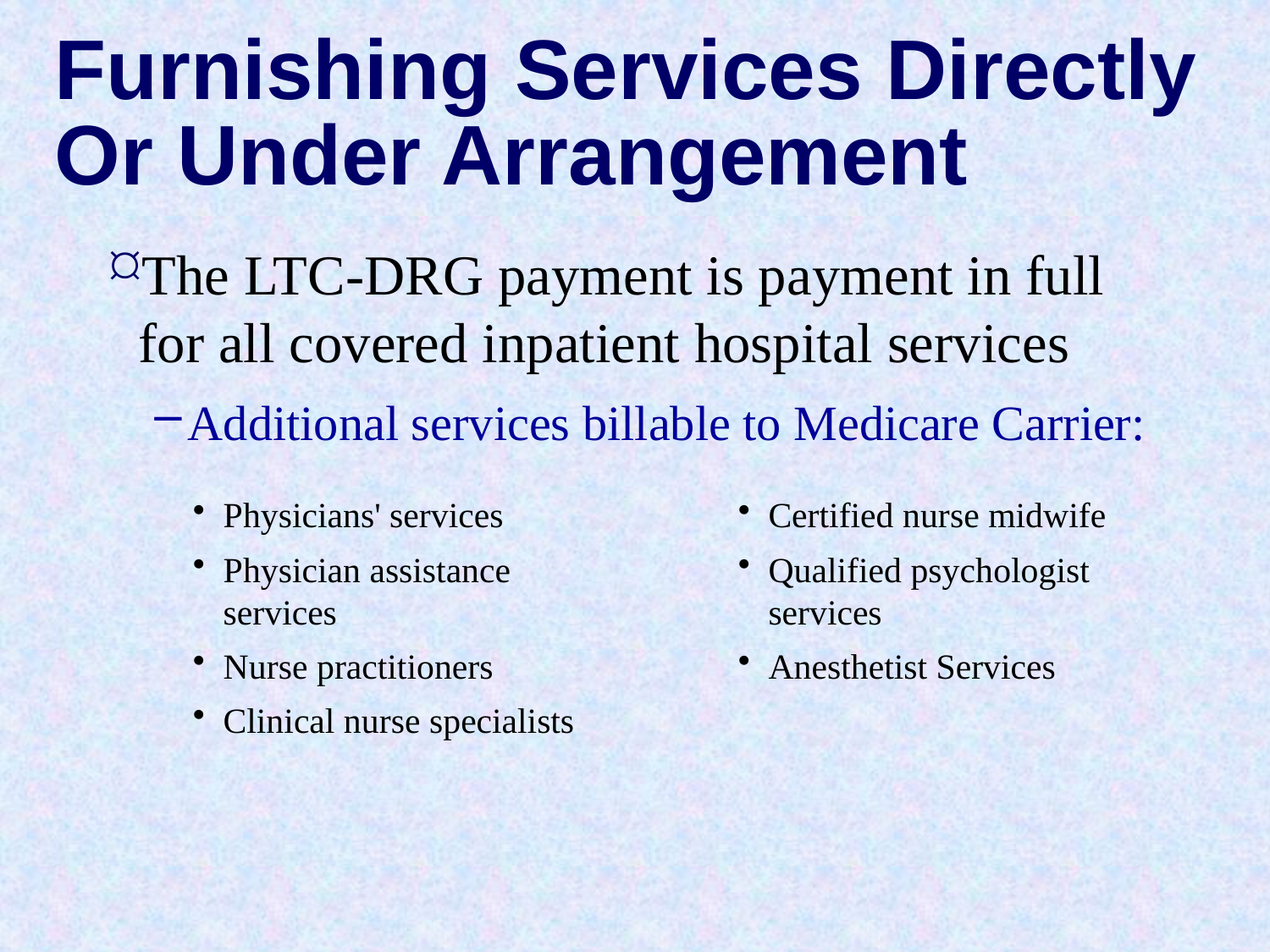

# Furnishing Services Directly Or Under Arrangement
The LTC-DRG payment is payment in full for all covered inpatient hospital services
Additional services billable to Medicare Carrier:
Physicians' services
Physician assistance services
Nurse practitioners
Clinical nurse specialists

Certified nurse midwife
Qualified psychologist services
Anesthetist Services